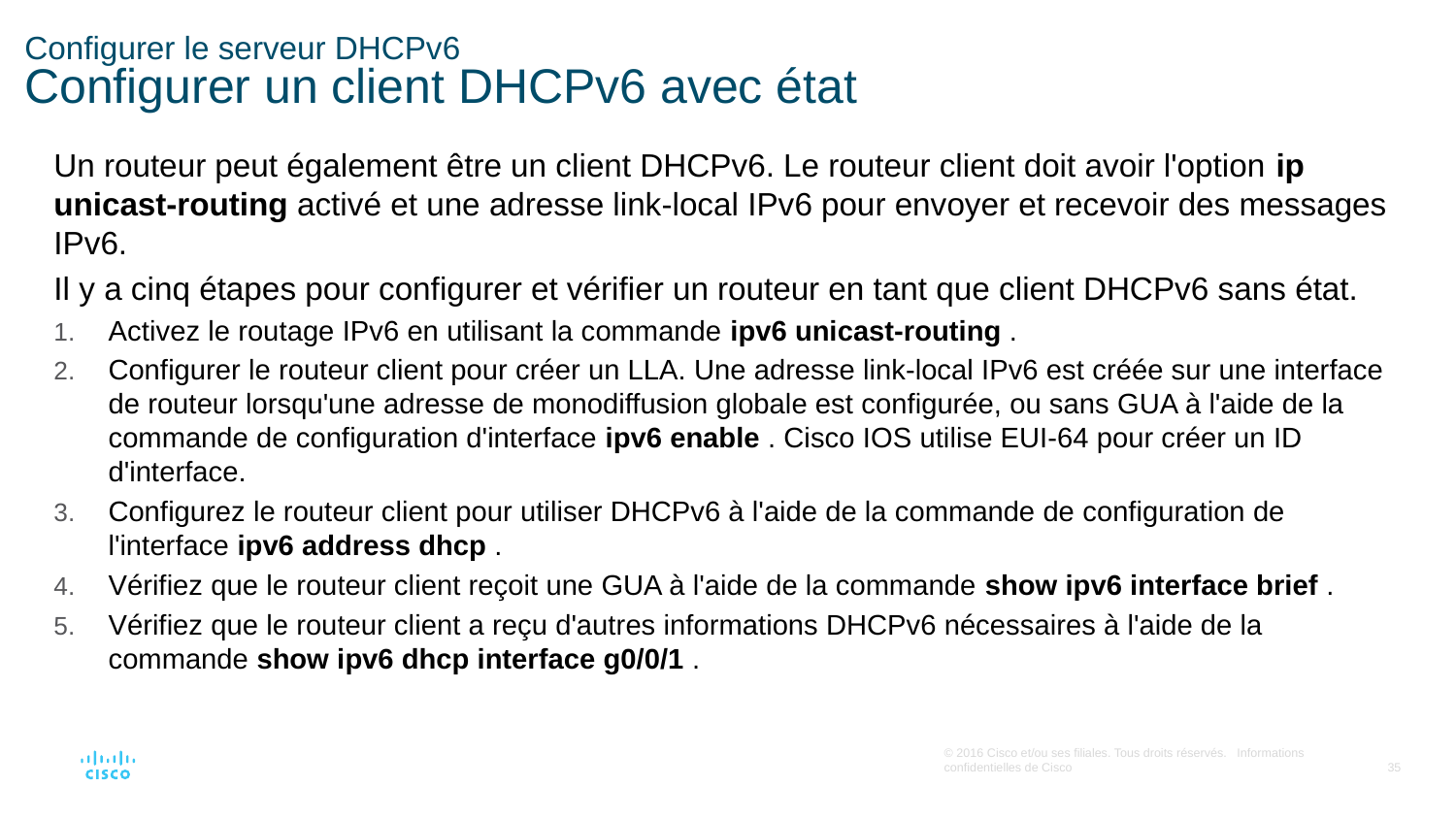

# Configurer le serveur DHCPv6 Configurer un client DHCPv6 avec état
Un routeur peut également être un client DHCPv6. Le routeur client doit avoir l'option ip unicast-routing activé et une adresse link-local IPv6 pour envoyer et recevoir des messages IPv6.
Il y a cinq étapes pour configurer et vérifier un routeur en tant que client DHCPv6 sans état.
Activez le routage IPv6 en utilisant la commande ipv6 unicast-routing .
Configurer le routeur client pour créer un LLA. Une adresse link-local IPv6 est créée sur une interface de routeur lorsqu'une adresse de monodiffusion globale est configurée, ou sans GUA à l'aide de la commande de configuration d'interface ipv6 enable . Cisco IOS utilise EUI-64 pour créer un ID d'interface.
Configurez le routeur client pour utiliser DHCPv6 à l'aide de la commande de configuration de l'interface ipv6 address dhcp .
Vérifiez que le routeur client reçoit une GUA à l'aide de la commande show ipv6 interface brief .
Vérifiez que le routeur client a reçu d'autres informations DHCPv6 nécessaires à l'aide de la commande show ipv6 dhcp interface g0/0/1 .